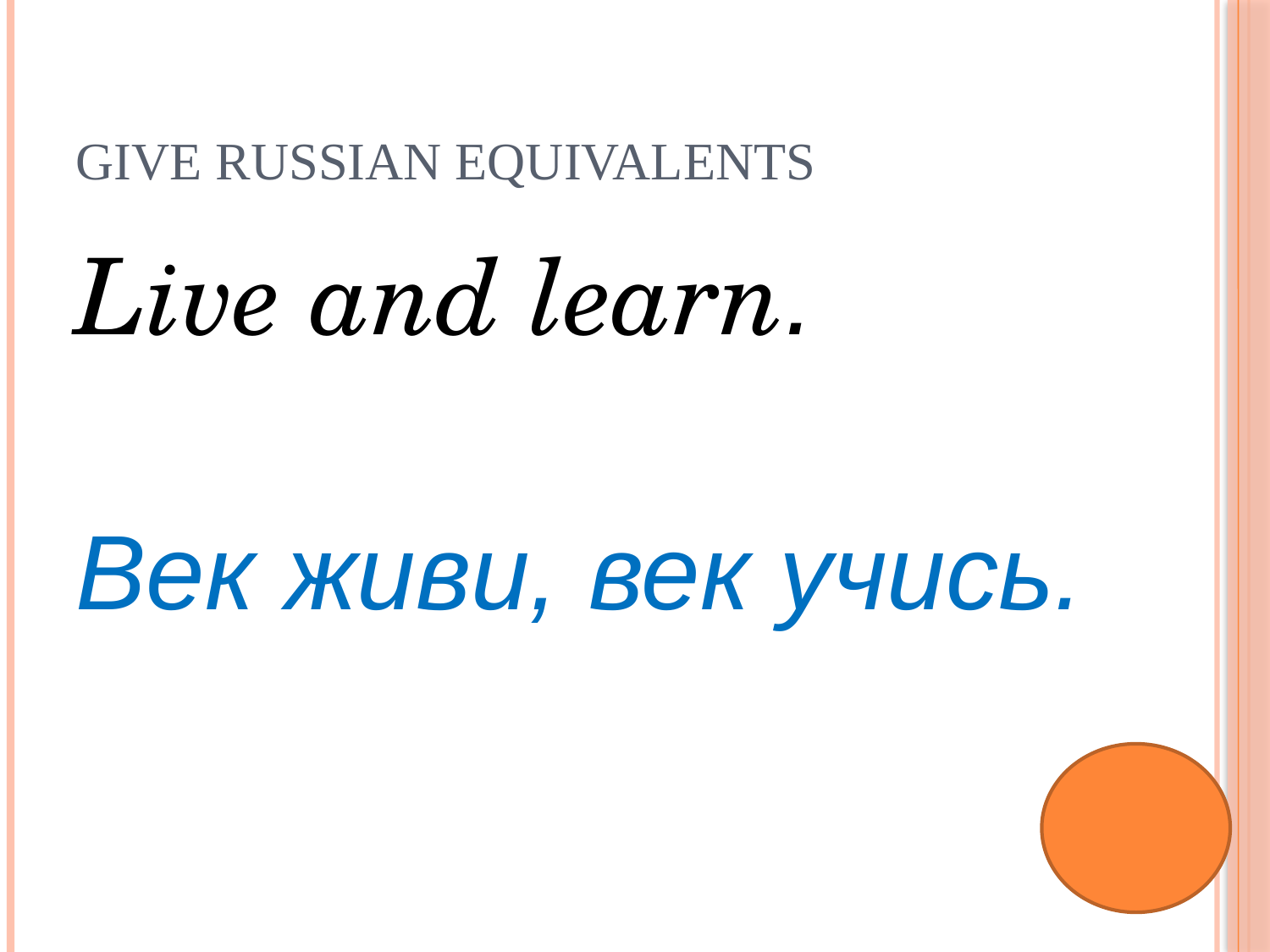

# Give Russian equivalents
Live and learn.

Век живи, век учись.